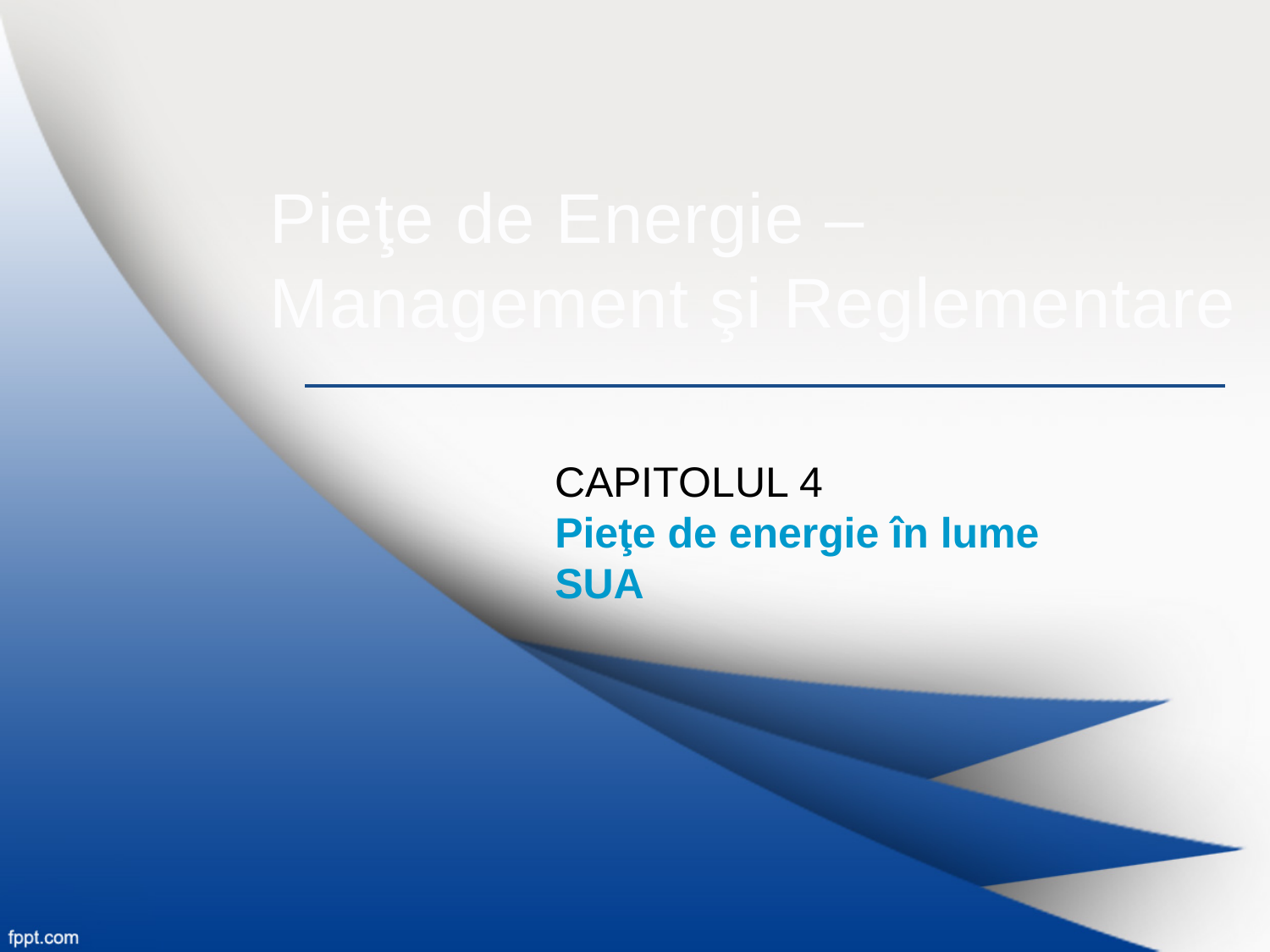

Pieţe de Energie –
Management şi Reglementare

CAPITOLUL 4
Pieţe de energie în lume
SUA